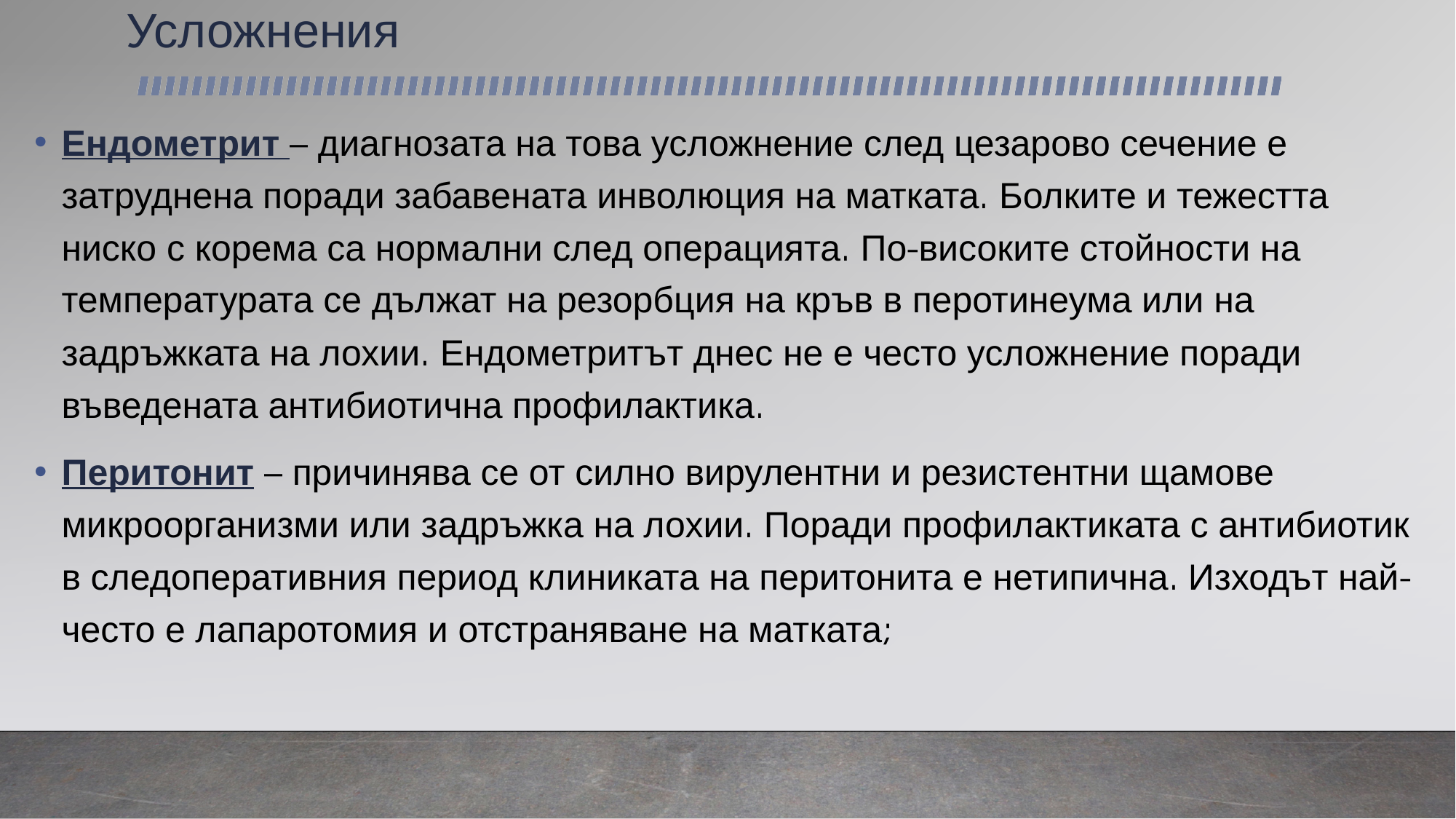

# Усложнения
Ендометрит – диагнозата на това усложнение след цезарово сечение е затруднена поради забавената инволюция на матката. Болките и тежестта ниско с корема са нормални след операцията. По-високите стойности на температурата се дължат на резорбция на кръв в перотинеума или на задръжката на лохии. Ендометритът днес не е често усложнение поради въведената антибиотична профилактика.
Перитонит – причинява се от силно вирулентни и резистентни щамове микроорганизми или задръжка на лохии. Поради профилактиката с антибиотик в следоперативния период клиниката на перитонита е нетипична. Изходът най-често е лапаротомия и отстраняване на матката;